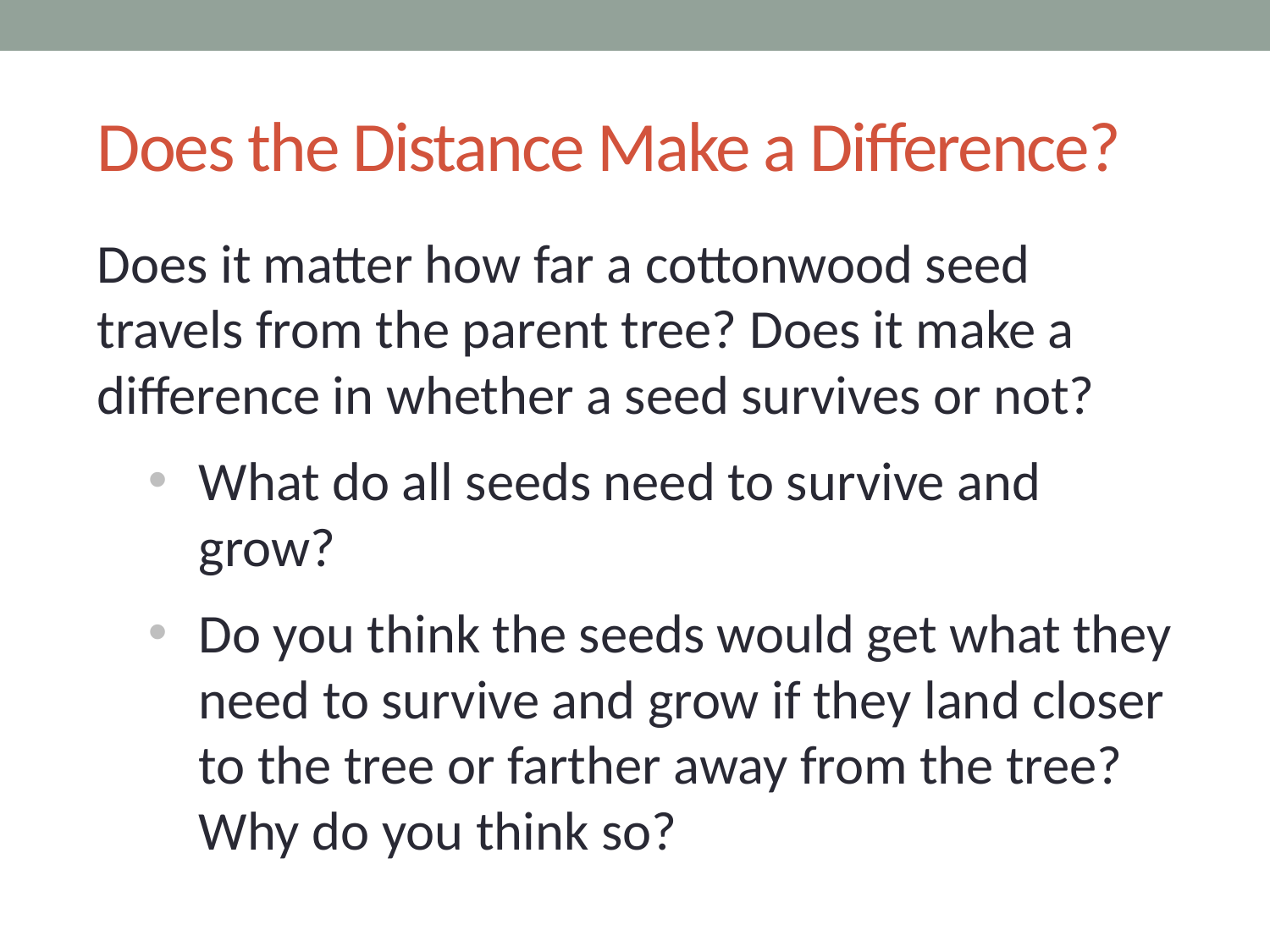

# Does the Distance Make a Difference?
Does it matter how far a cottonwood seed travels from the parent tree? Does it make a difference in whether a seed survives or not?
What do all seeds need to survive and grow?
Do you think the seeds would get what they need to survive and grow if they land closer to the tree or farther away from the tree? Why do you think so?